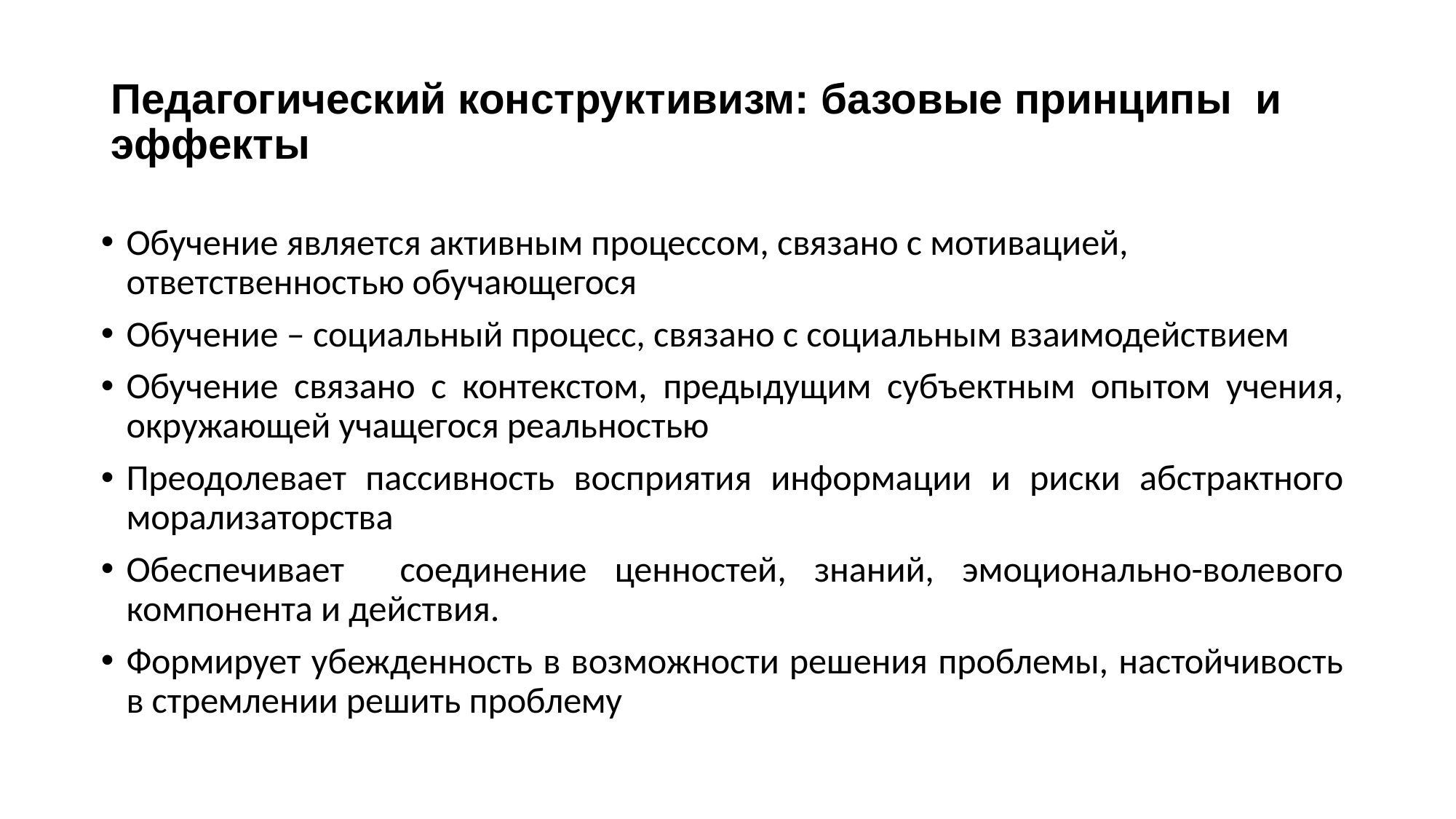

# Педагогический конструктивизм: базовые принципы  и эффекты
Обучение является активным процессом, связано с мотивацией, ответственностью обучающегося
Обучение – социальный процесс, связано с социальным взаимодействием
Обучение связано с контекстом, предыдущим субъектным опытом учения, окружающей учащегося реальностью
Преодолевает пассивность восприятия информации и риски абстрактного морализаторства
Обеспечивает  соединение ценностей, знаний, эмоционально-волевого компонента и действия.
Формирует убежденность в возможности решения проблемы, настойчивость в стремлении решить проблему